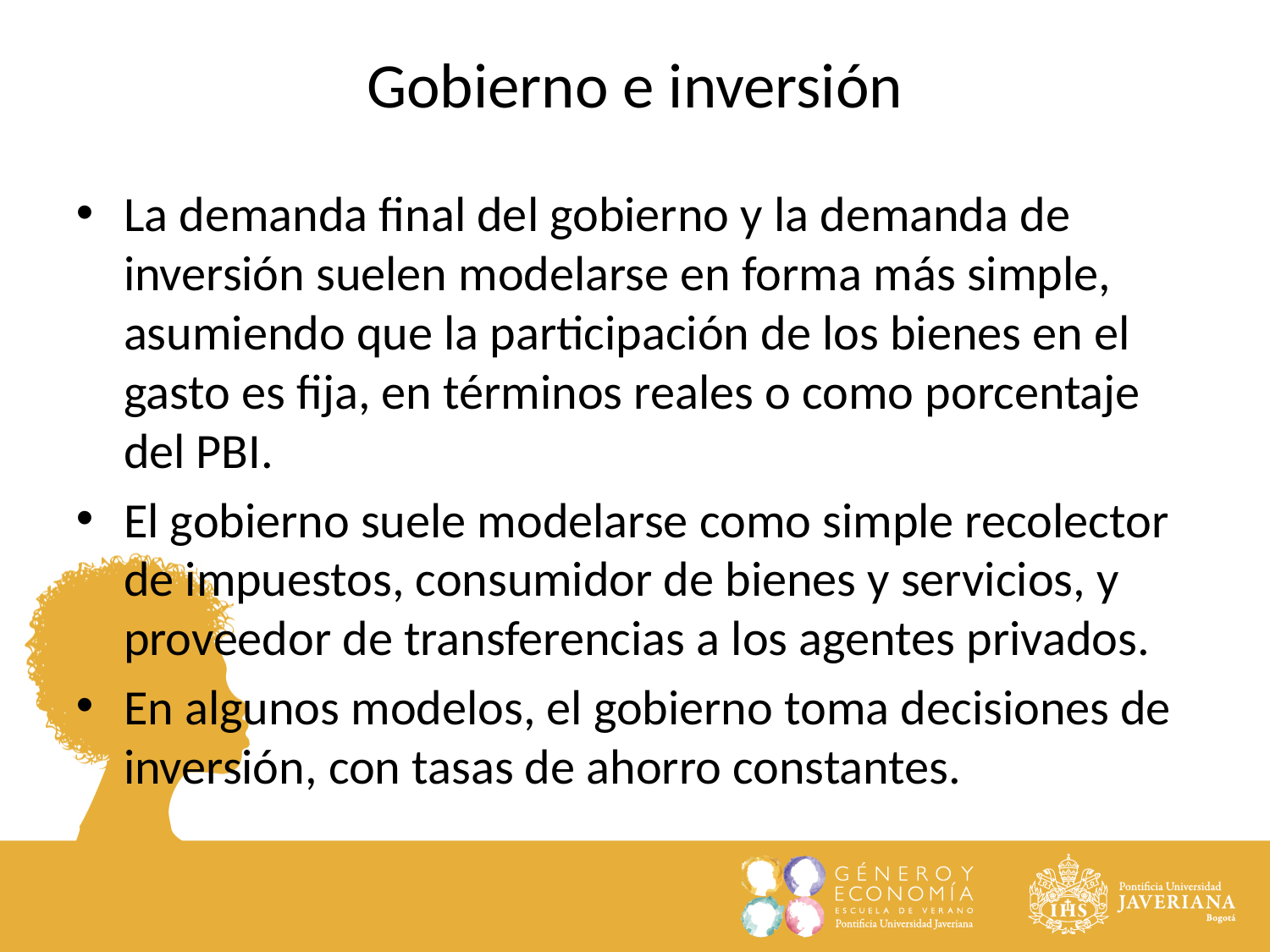

Gobierno e inversión
La demanda final del gobierno y la demanda de inversión suelen modelarse en forma más simple, asumiendo que la participación de los bienes en el gasto es fija, en términos reales o como porcentaje del PBI.
El gobierno suele modelarse como simple recolector de impuestos, consumidor de bienes y servicios, y proveedor de transferencias a los agentes privados.
En algunos modelos, el gobierno toma decisiones de inversión, con tasas de ahorro constantes.